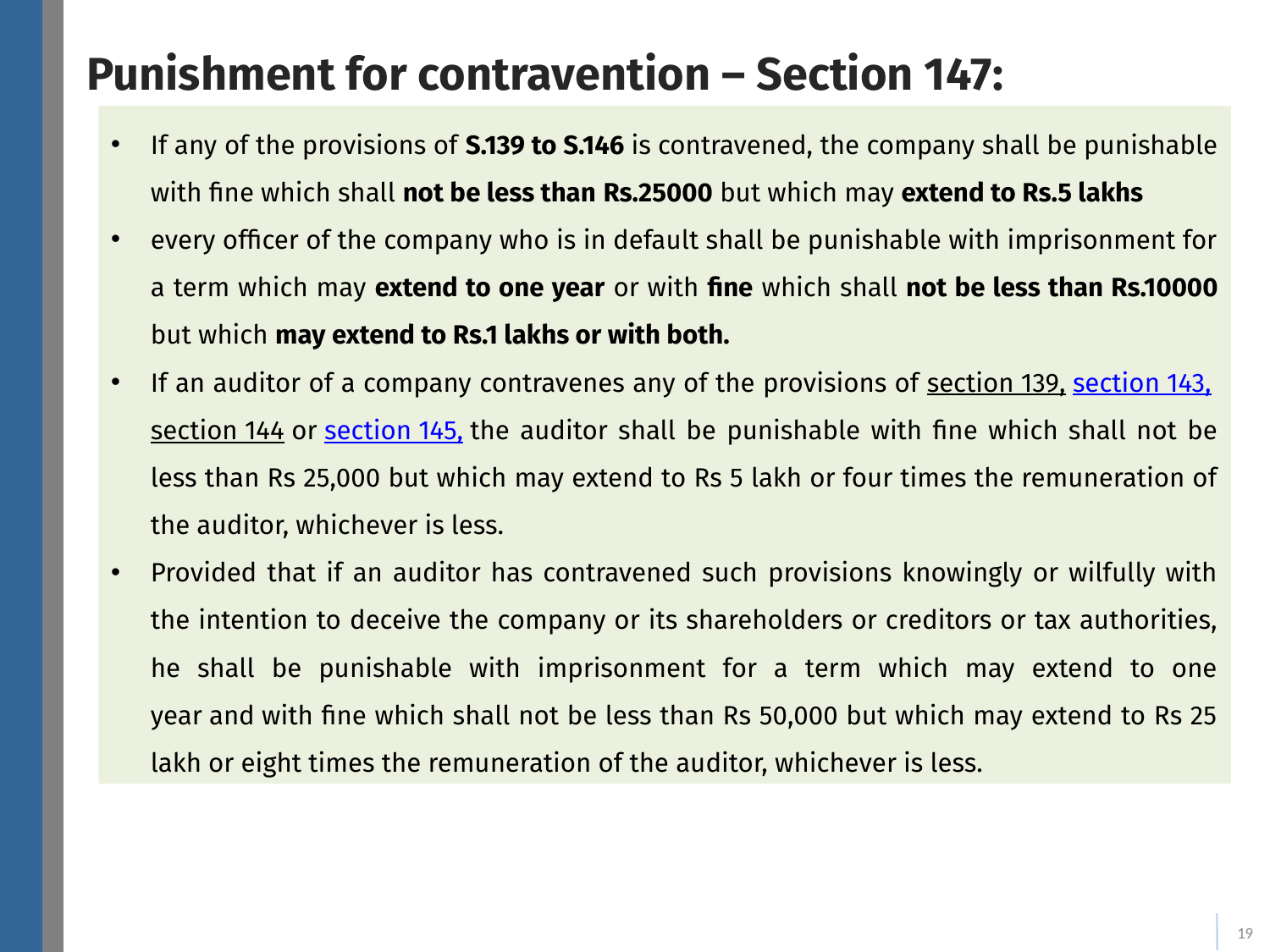

# Punishment for contravention – Section 147:
If any of the provisions of S.139 to S.146 is contravened, the company shall be punishable with fine which shall not be less than Rs.25000 but which may extend to Rs.5 lakhs
every officer of the company who is in default shall be punishable with imprisonment for a term which may extend to one year or with fine which shall not be less than Rs.10000 but which may extend to Rs.1 lakhs or with both.
If an auditor of a company contravenes any of the provisions of section 139, section 143, section 144 or section 145, the auditor shall be punishable with fine which shall not be less than Rs 25,000 but which may extend to Rs 5 lakh or four times the remuneration of the auditor, whichever is less.
Provided that if an auditor has contravened such provisions knowingly or wilfully with the intention to deceive the company or its shareholders or creditors or tax authorities, he shall be punishable with imprisonment for a term which may extend to one year and with fine which shall not be less than Rs 50,000 but which may extend to Rs 25 lakh or eight times the remuneration of the auditor, whichever is less.
19